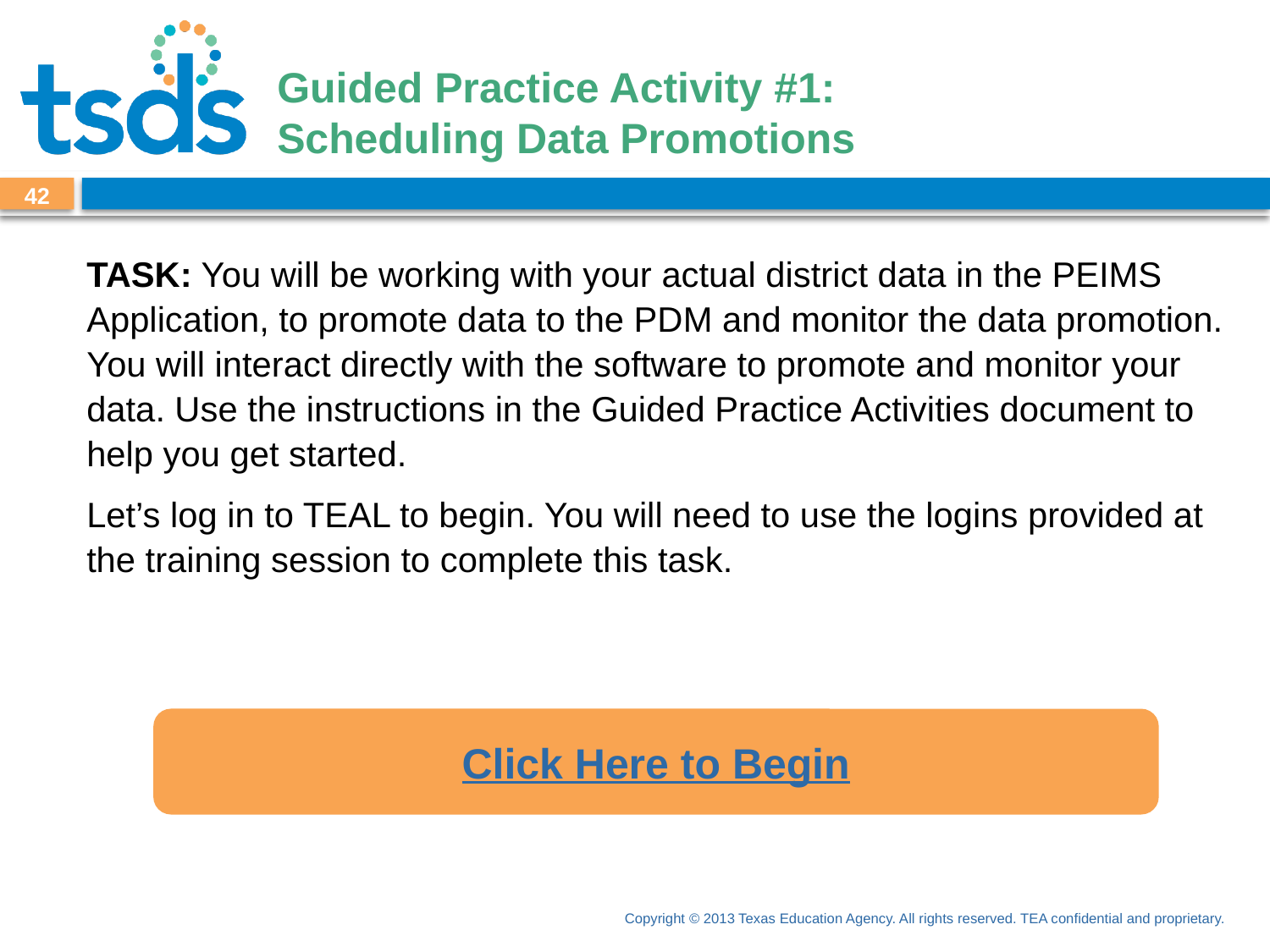

# Guided Practice Activity #1: Scheduling Data Promotions
42
TASK: You will be working with your actual district data in the PEIMS Application, to promote data to the PDM and monitor the data promotion. You will interact directly with the software to promote and monitor your data. Use the instructions in the Guided Practice Activities document to help you get started.
Let’s log in to TEAL to begin. You will need to use the logins provided at the training session to complete this task.

Click Here to Begin